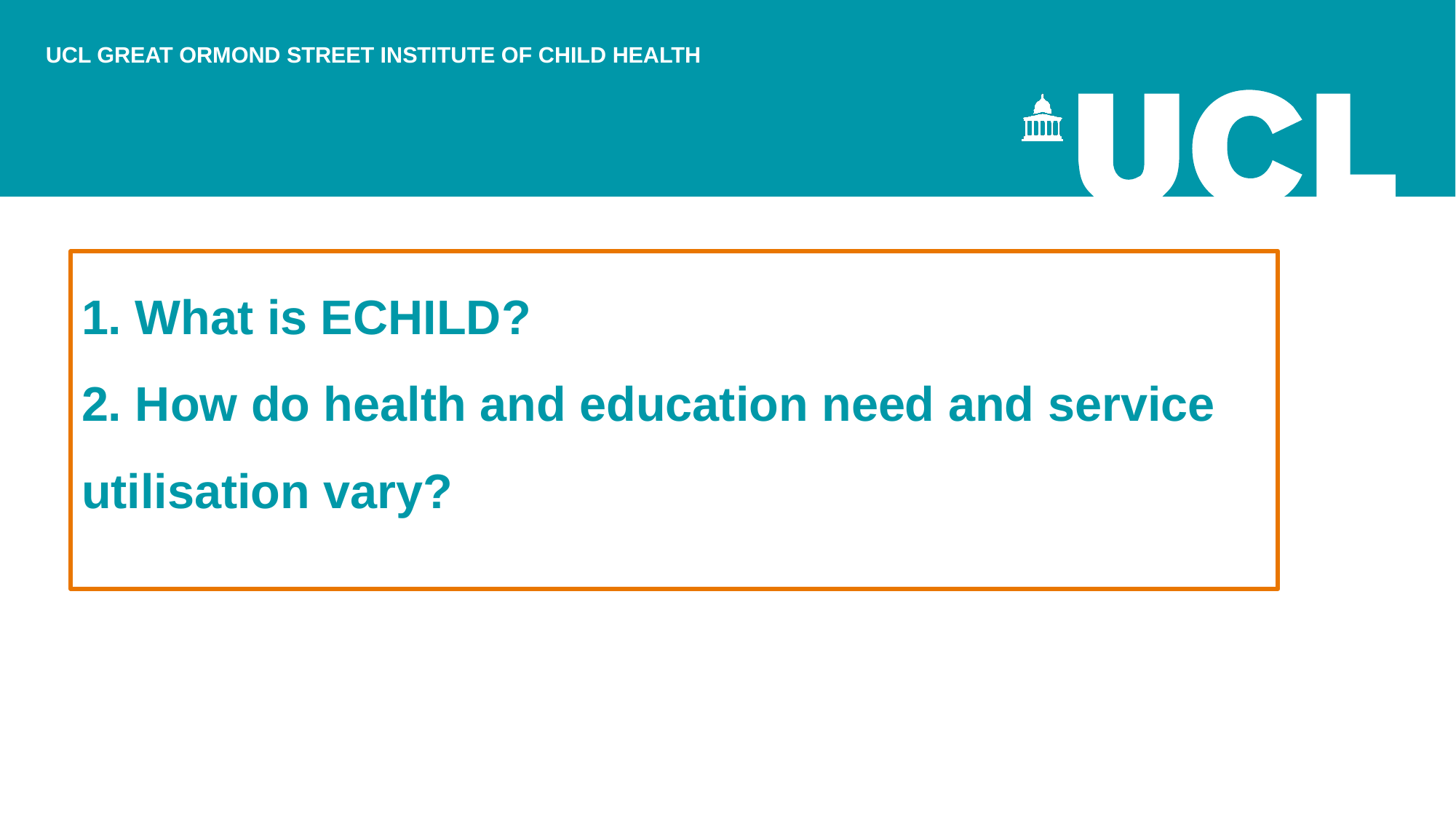

UCL GREAT ORMOND STREET INSTITUTE OF CHILD HEALTH
# 1. What is ECHILD? 2. How do health and education need and service utilisation vary?